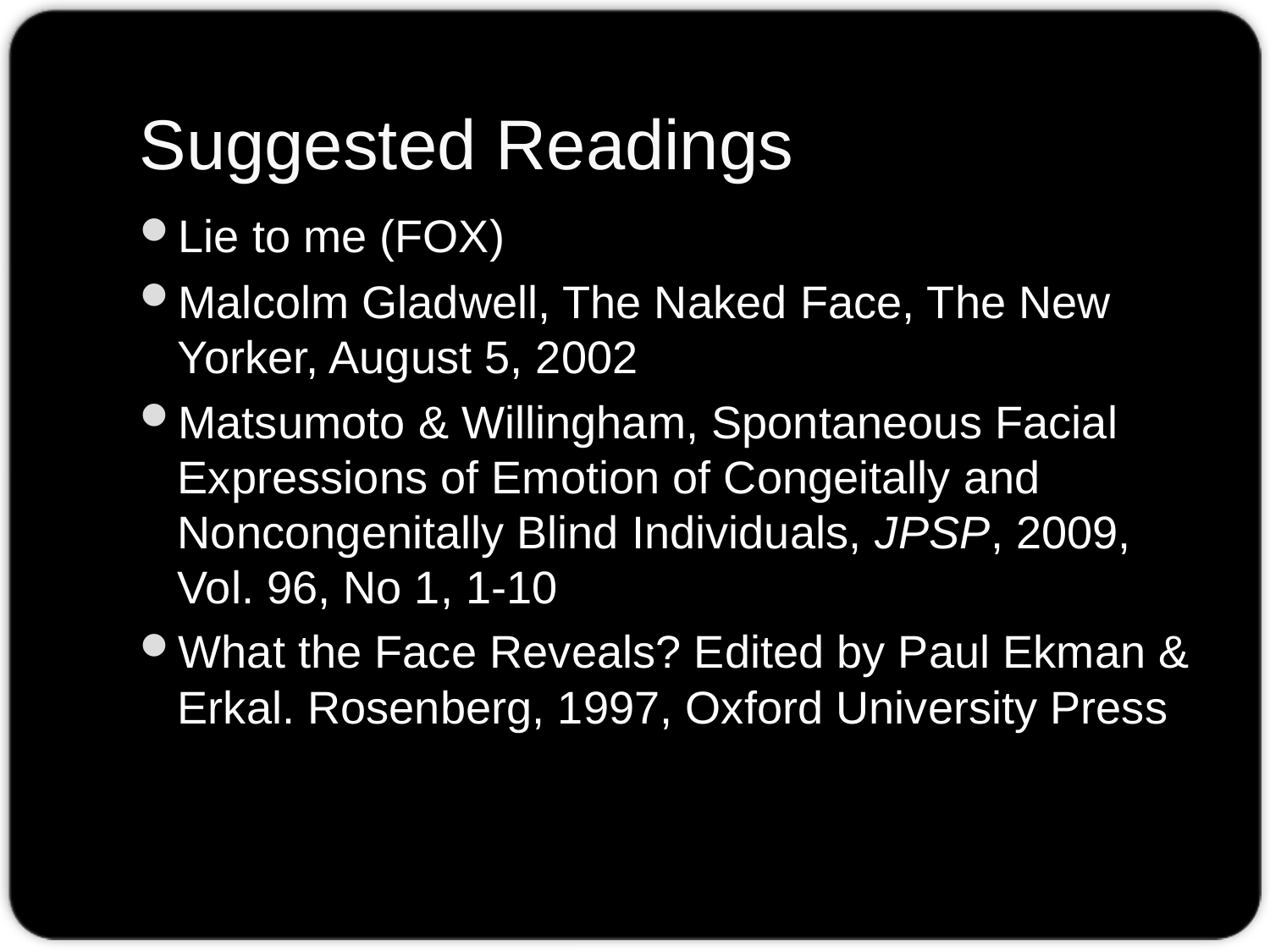

# Suggested Readings
Lie to me (FOX)
Malcolm Gladwell, The Naked Face, The New Yorker, August 5, 2002
Matsumoto & Willingham, Spontaneous Facial Expressions of Emotion of Congeitally and Noncongenitally Blind Individuals, JPSP, 2009, Vol. 96, No 1, 1-10
What the Face Reveals? Edited by Paul Ekman & Erkal. Rosenberg, 1997, Oxford University Press